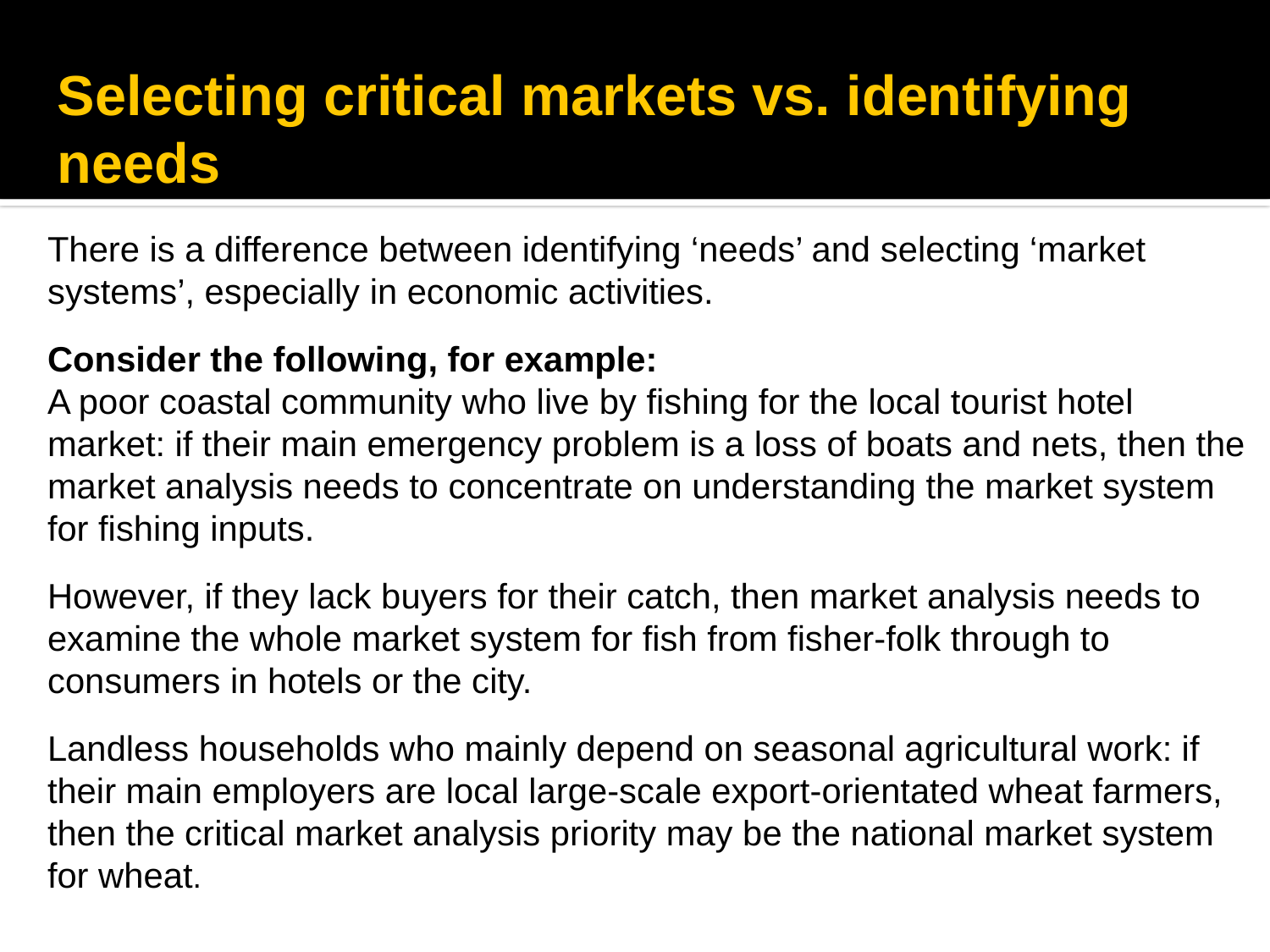

Selecting critical markets vs. identifying needs
There is a difference between identifying ‘needs’ and selecting ‘market systems’, especially in economic activities.

Consider the following, for example:
A poor coastal community who live by fishing for the local tourist hotel
market: if their main emergency problem is a loss of boats and nets, then the market analysis needs to concentrate on understanding the market system for fishing inputs.

However, if they lack buyers for their catch, then market analysis needs to examine the whole market system for fish from fisher-folk through to consumers in hotels or the city.

Landless households who mainly depend on seasonal agricultural work: if their main employers are local large-scale export-orientated wheat farmers, then the critical market analysis priority may be the national market system for wheat.